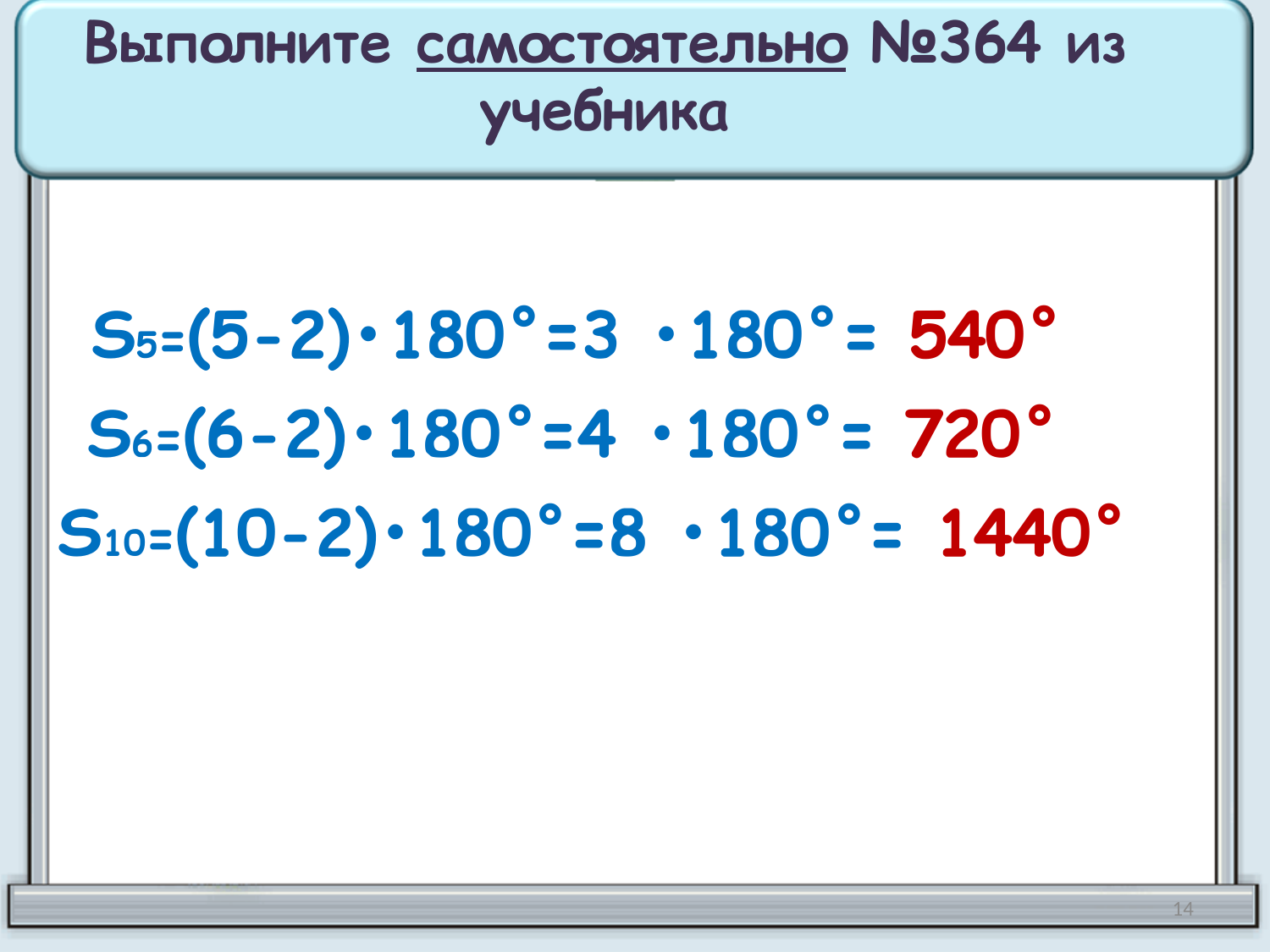

Выполните самостоятельно №364 из учебника
S5=(5-2)•180°=3 •180°= 540°
S6=(6-2)•180°=4 •180°= 720°
S10=(10-2)•180°=8 •180°= 1440°
14